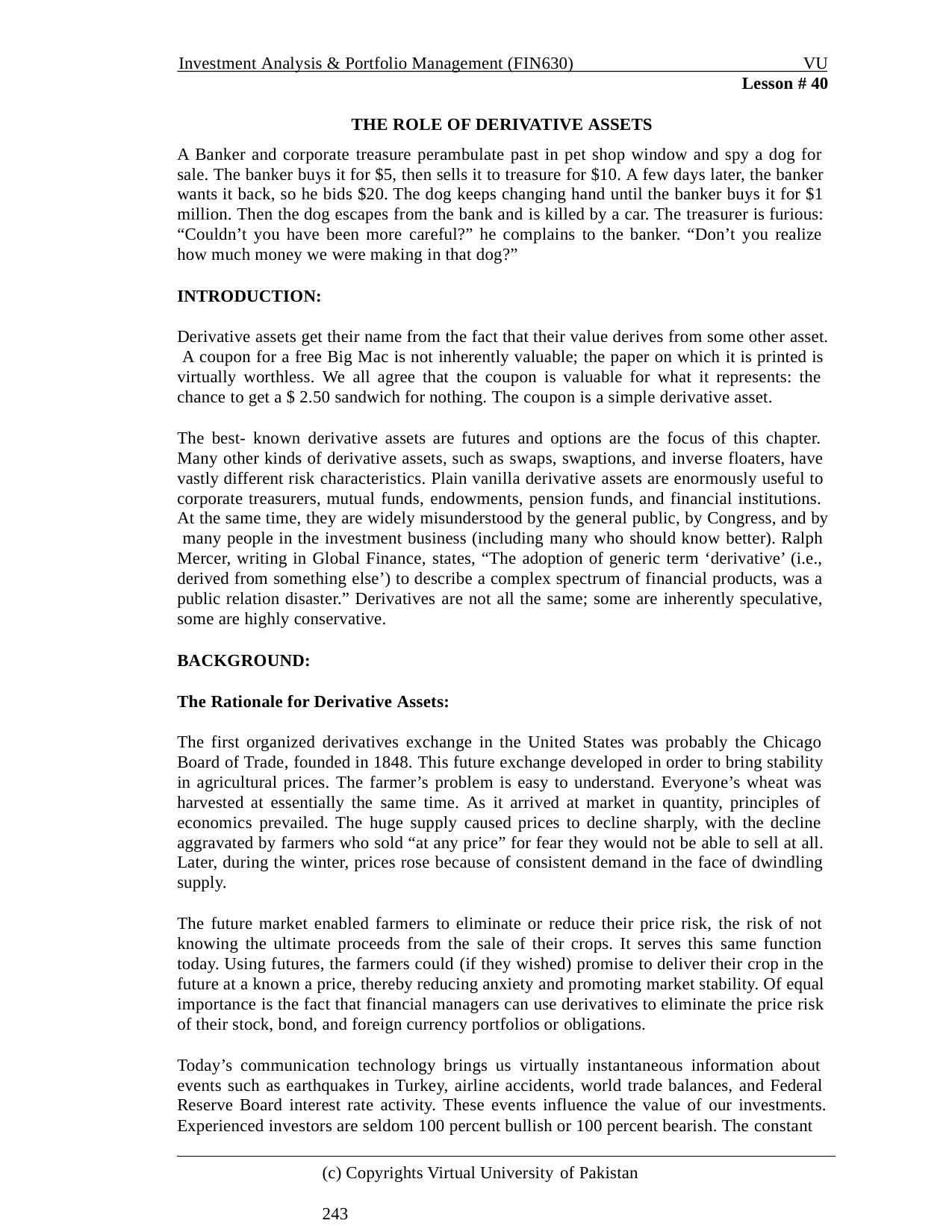

Investment Analysis & Portfolio Management (FIN630)	VU
Lesson # 40

THE ROLE OF DERIVATIVE ASSETS
A Banker and corporate treasure perambulate past in pet shop window and spy a dog for  sale. The banker buys it for $5, then sells it to treasure for $10. A few days later, the banker  wants it back, so he bids $20. The dog keeps changing hand until the banker buys it for $1  million. Then the dog escapes from the bank and is killed by a car. The treasurer is furious:  “Couldn’t you have been more careful?” he complains to the banker. “Don’t you realize  how much money we were making in that dog?”

INTRODUCTION:

Derivative assets get their name from the fact that their value derives from some other asset.  A coupon for a free Big Mac is not inherently valuable; the paper on which it is printed is  virtually worthless. We all agree that the coupon is valuable for what it represents: the  chance to get a $ 2.50 sandwich for nothing. The coupon is a simple derivative asset.

The best- known derivative assets are futures and options are the focus of this chapter.  Many other kinds of derivative assets, such as swaps, swaptions, and inverse floaters, have  vastly different risk characteristics. Plain vanilla derivative assets are enormously useful to  corporate treasurers, mutual funds, endowments, pension funds, and financial institutions.  At the same time, they are widely misunderstood by the general public, by Congress, and by  many people in the investment business (including many who should know better). Ralph  Mercer, writing in Global Finance, states, “The adoption of generic term ‘derivative’ (i.e.,  derived from something else’) to describe a complex spectrum of financial products, was a  public relation disaster.” Derivatives are not all the same; some are inherently speculative,  some are highly conservative.

BACKGROUND:

The Rationale for Derivative Assets:

The first organized derivatives exchange in the United States was probably the Chicago  Board of Trade, founded in 1848. This future exchange developed in order to bring stability  in agricultural prices. The farmer’s problem is easy to understand. Everyone’s wheat was  harvested at essentially the same time. As it arrived at market in quantity, principles of  economics prevailed. The huge supply caused prices to decline sharply, with the decline  aggravated by farmers who sold “at any price” for fear they would not be able to sell at all.  Later, during the winter, prices rose because of consistent demand in the face of dwindling  supply.

The future market enabled farmers to eliminate or reduce their price risk, the risk of not  knowing the ultimate proceeds from the sale of their crops. It serves this same function  today. Using futures, the farmers could (if they wished) promise to deliver their crop in the  future at a known a price, thereby reducing anxiety and promoting market stability. Of equal  importance is the fact that financial managers can use derivatives to eliminate the price risk  of their stock, bond, and foreign currency portfolios or obligations.

Today’s communication technology brings us virtually instantaneous information about  events such as earthquakes in Turkey, airline accidents, world trade balances, and Federal  Reserve Board interest rate activity. These events influence the value of our investments.
Experienced investors are seldom 100 percent bullish or 100 percent bearish. The constant

(c) Copyrights Virtual University of Pakistan	243